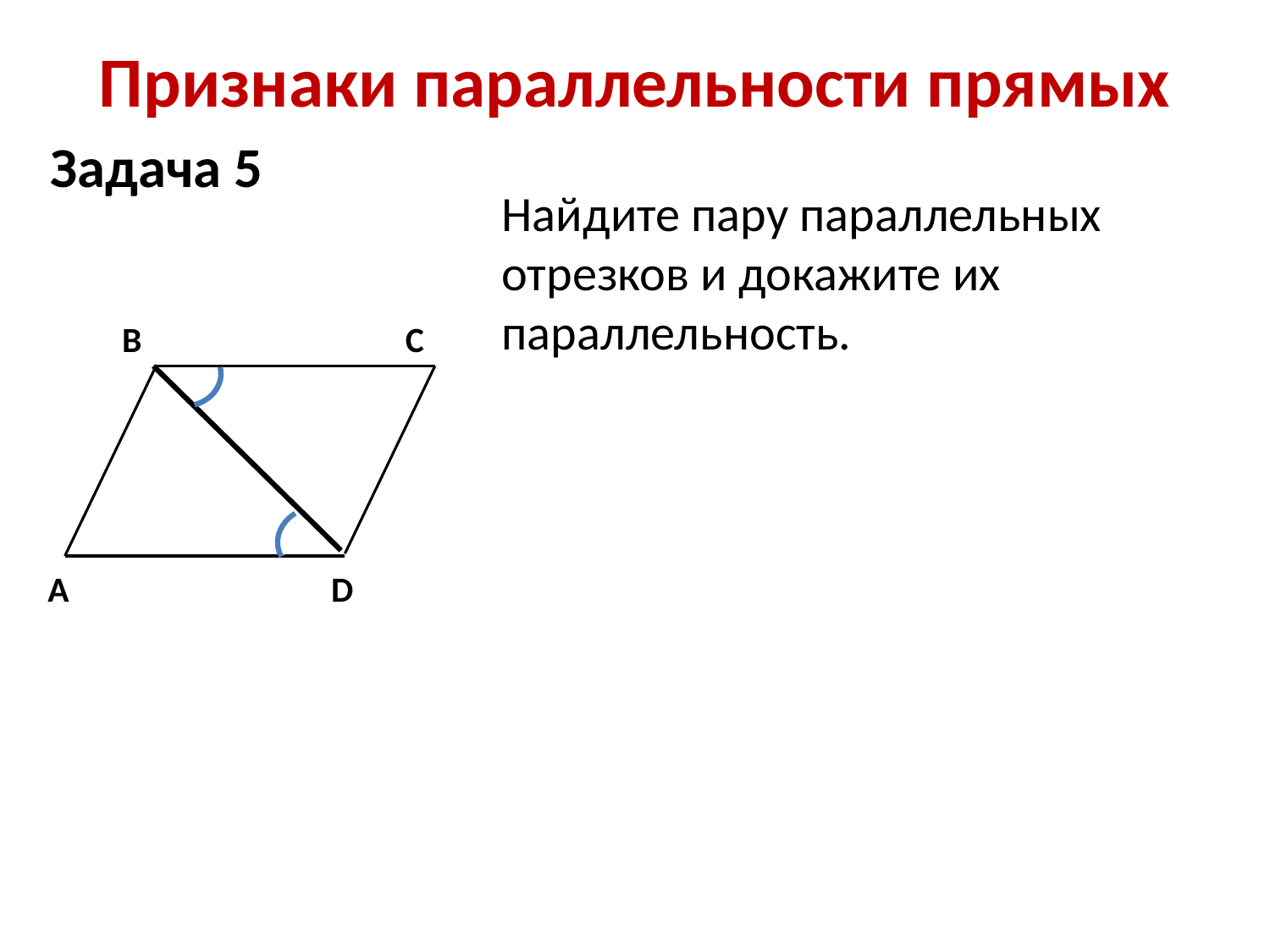

# Признаки параллельности прямых
Задача 5
Найдите пару параллельных отрезков и докажите их параллельность.

B
C

A
D